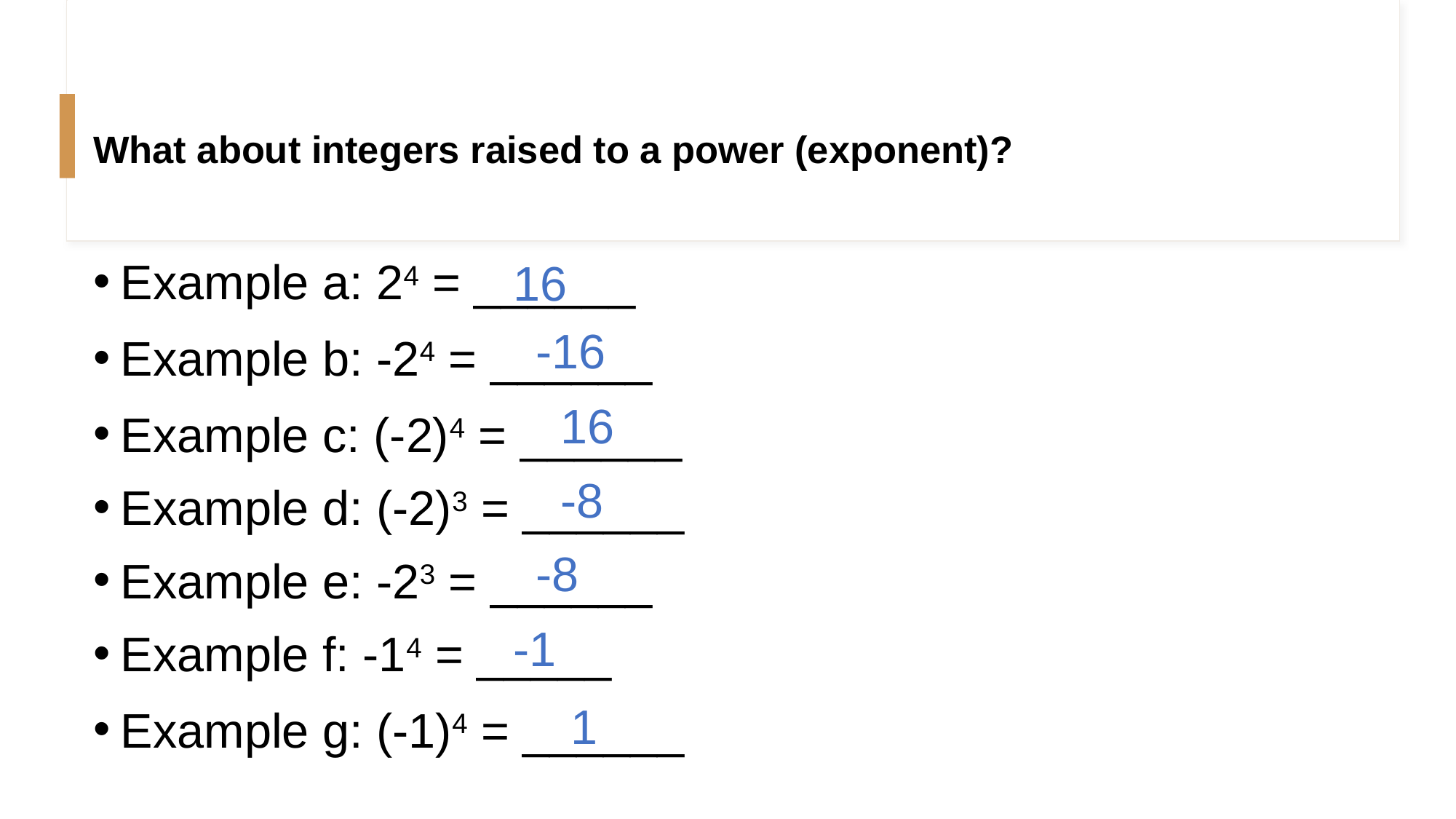

# What about integers raised to a power (exponent)?
16
Example a: 24 = ______
Example b: -24 = ______
Example c: (-2)4 = ______
Example d: (-2)3 = ______
Example e: -23 = ______
Example f: -14 = _____
Example g: (-1)4 = ______

-16
16
-8
-8
-1
1